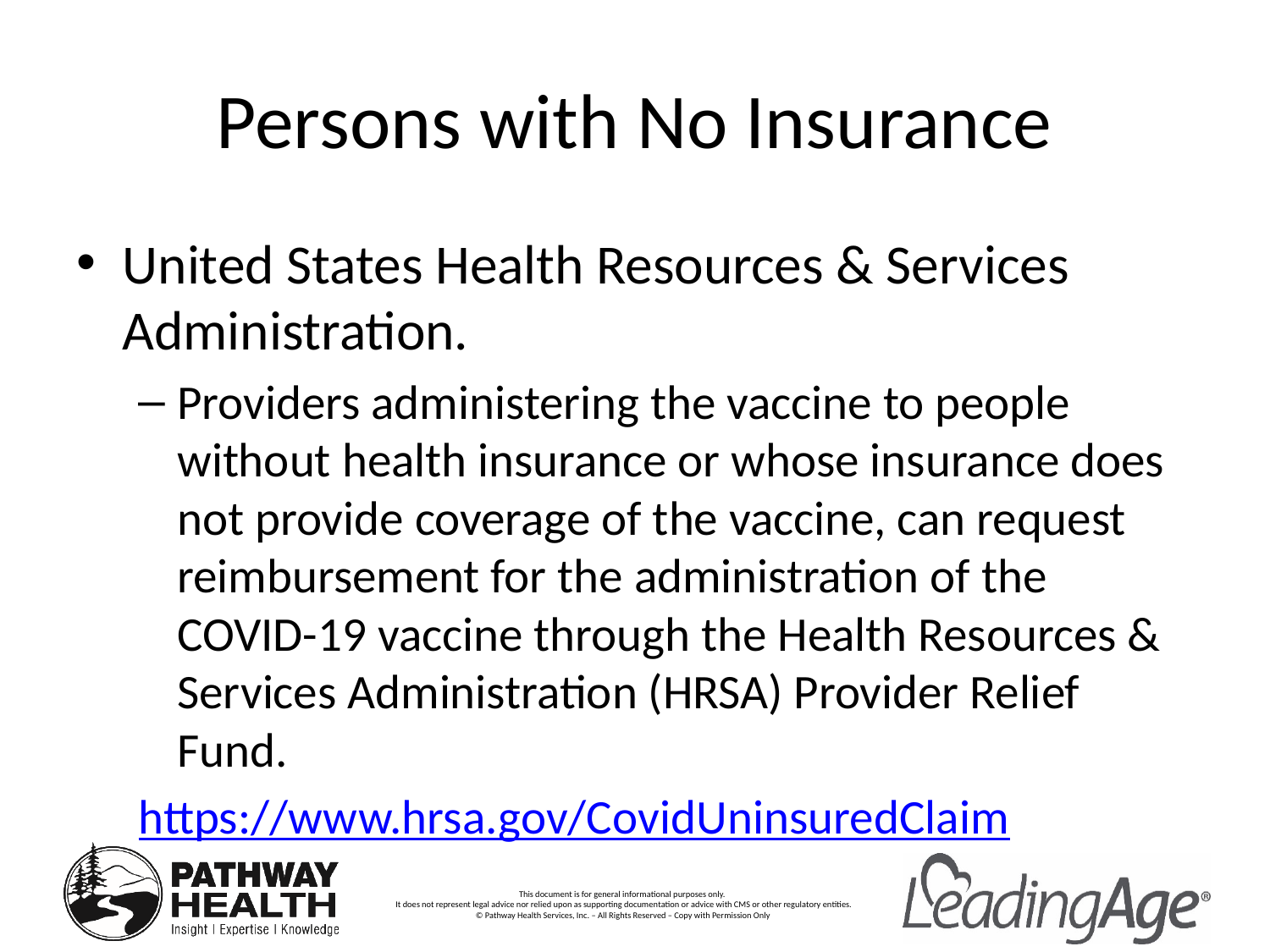

# Persons with No Insurance
United States Health Resources & Services Administration.
Providers administering the vaccine to people without health insurance or whose insurance does not provide coverage of the vaccine, can request reimbursement for the administration of the COVID-19 vaccine through the Health Resources & Services Administration (HRSA) Provider Relief Fund.
https://www.hrsa.gov/CovidUninsuredClaim